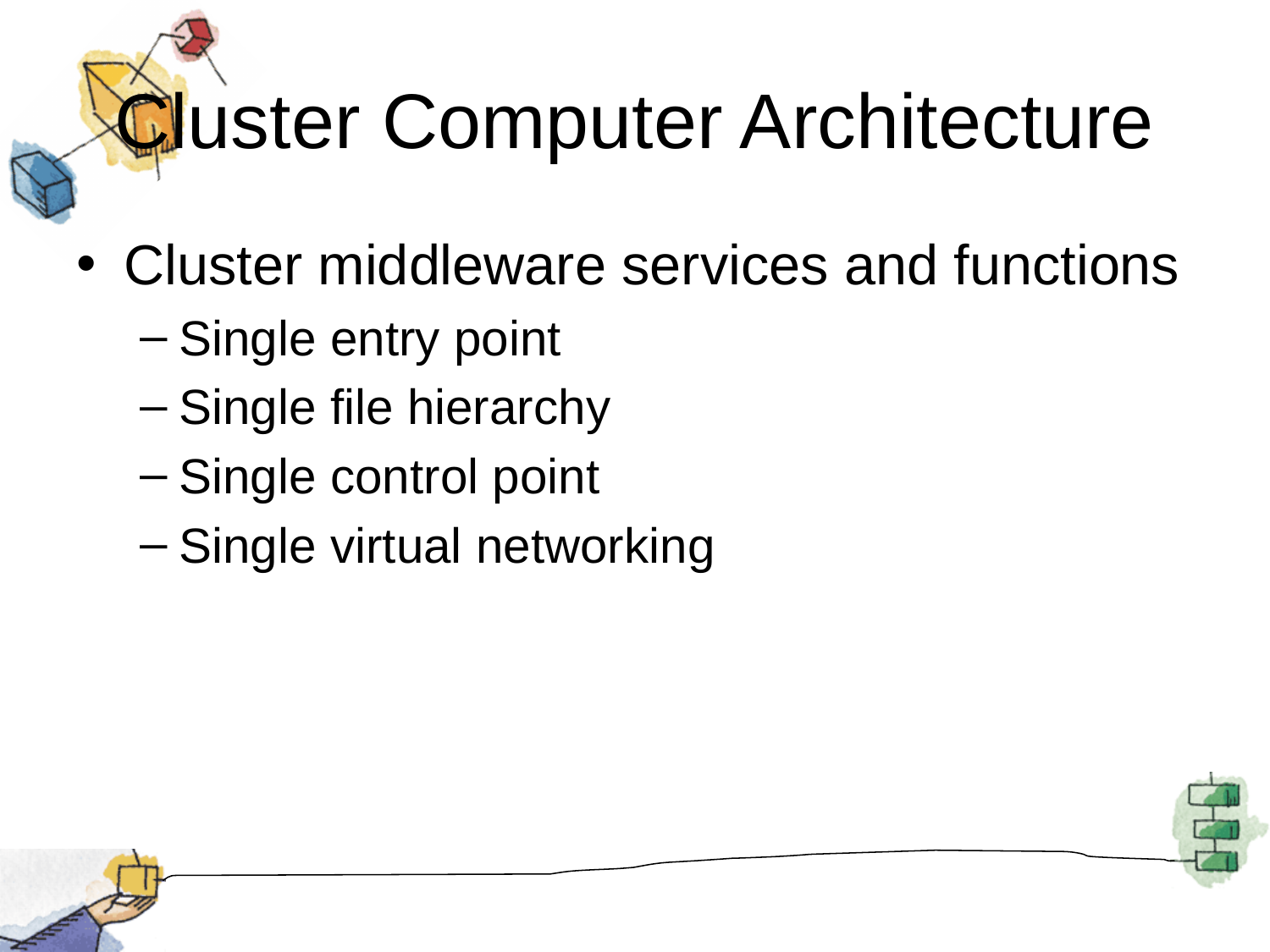

# Cluster Computer Architecture
Cluster middleware services and functions
Single entry point
Single file hierarchy
Single control point
Single virtual networking